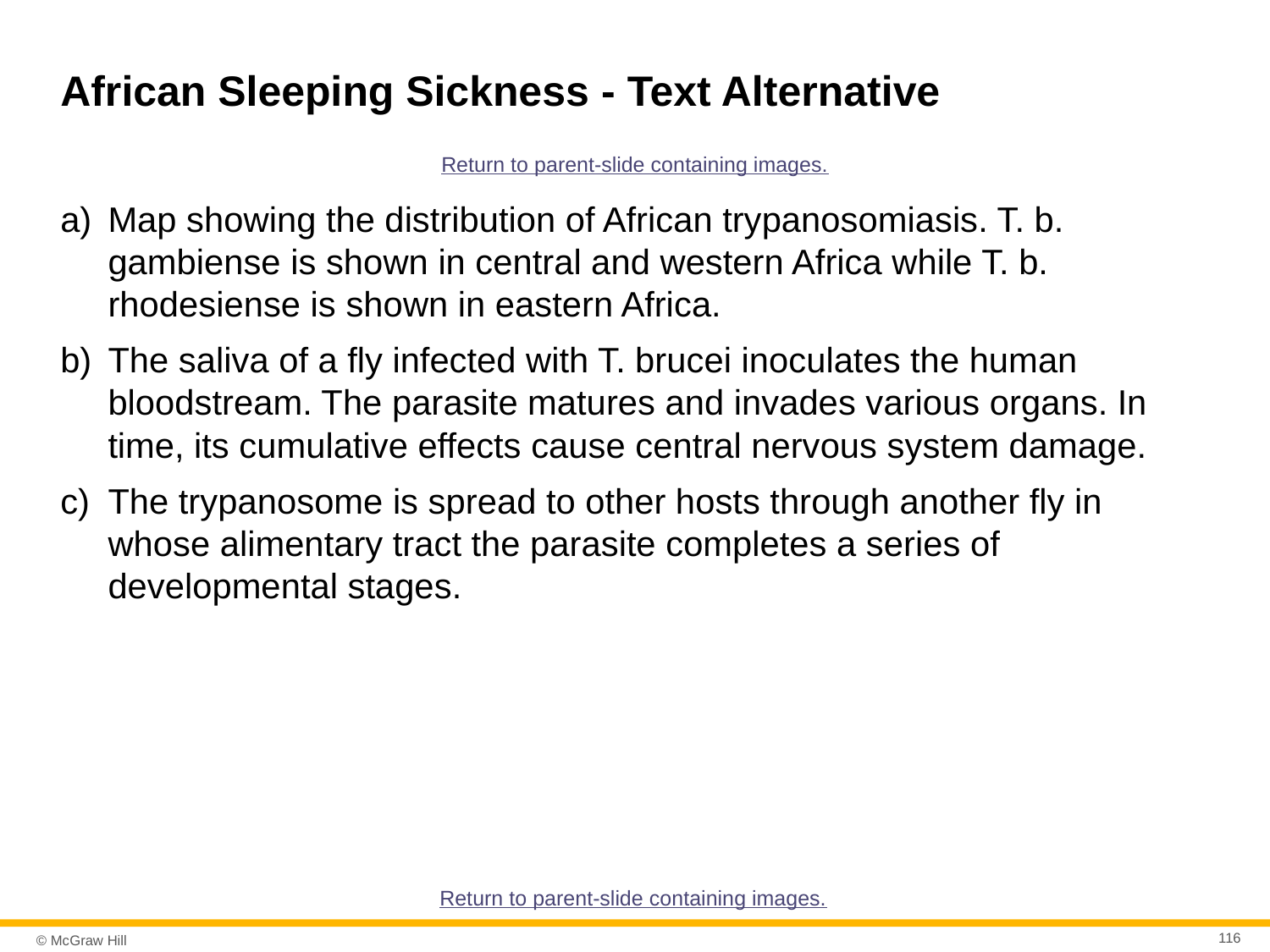

# African Sleeping Sickness - Text Alternative
Return to parent-slide containing images.
Map showing the distribution of African trypanosomiasis. T. b. gambiense is shown in central and western Africa while T. b. rhodesiense is shown in eastern Africa.
The saliva of a fly infected with T. brucei inoculates the human bloodstream. The parasite matures and invades various organs. In time, its cumulative effects cause central nervous system damage.
The trypanosome is spread to other hosts through another fly in whose alimentary tract the parasite completes a series of developmental stages.
Return to parent-slide containing images.